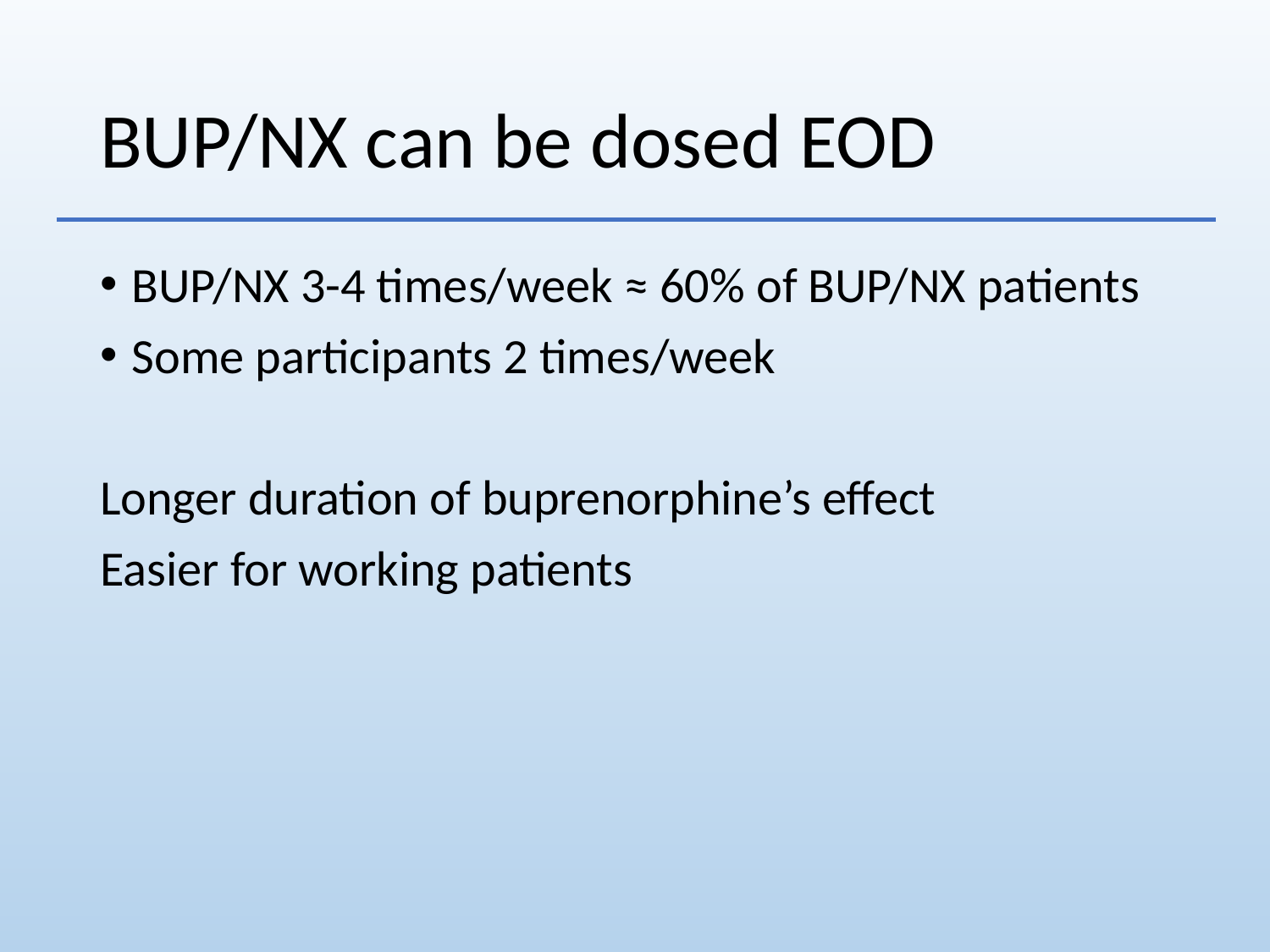

# BUP/NX can be dosed EOD
BUP/NX 3-4 times/week ≈ 60% of BUP/NX patients
Some participants 2 times/week

Longer duration of buprenorphine’s effect
Easier for working patients